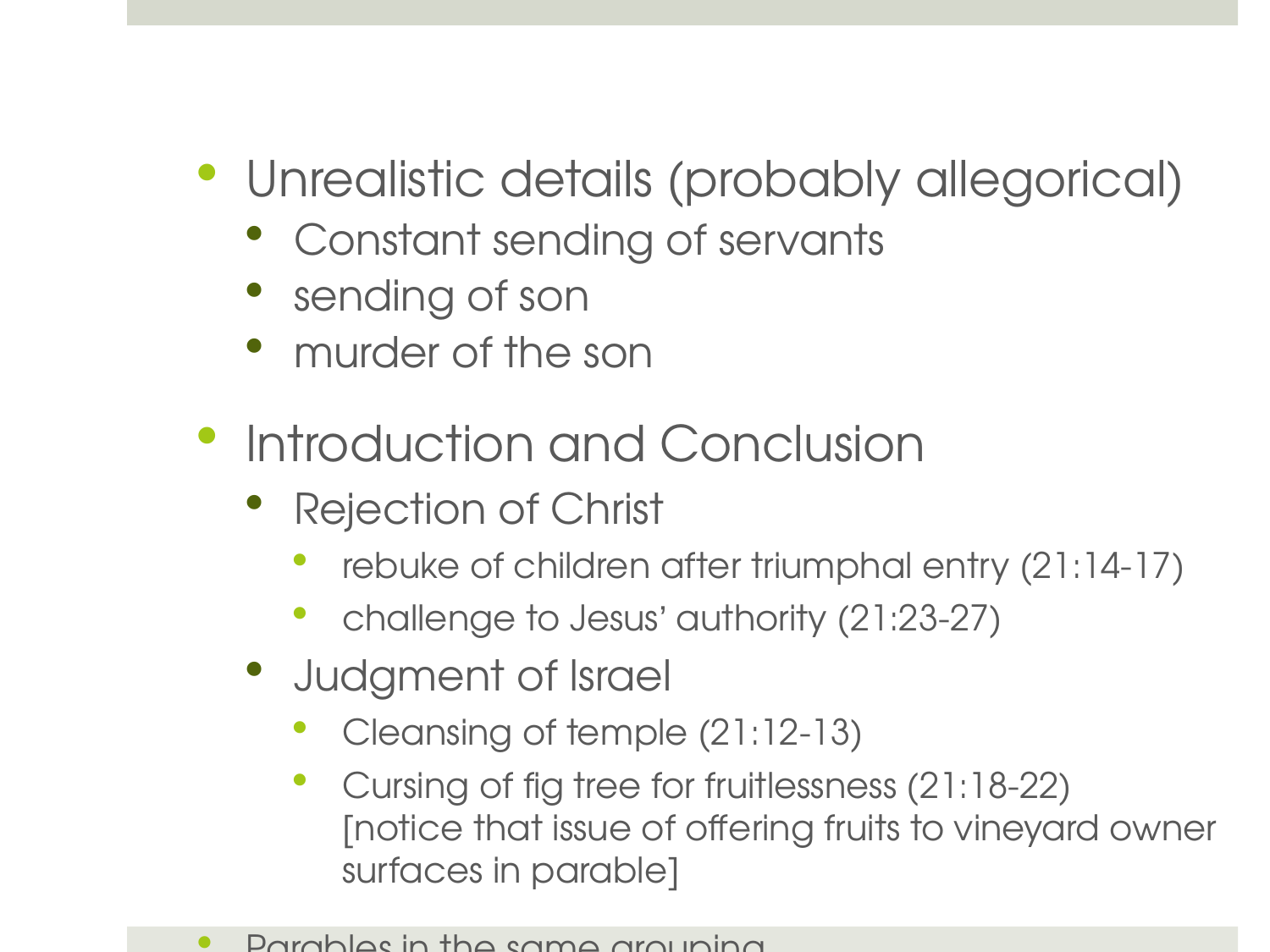

Unrealistic details (probably allegorical)
Constant sending of servants
sending of son
murder of the son
Introduction and Conclusion
Rejection of Christ
rebuke of children after triumphal entry (21:14-17)
challenge to Jesus’ authority (21:23-27)
Judgment of Israel
Cleansing of temple (21:12-13)
Cursing of fig tree for fruitlessness (21:18-22)
[notice that issue of offering fruits to vineyard owner surfaces in parable]
Parables in the same grouping